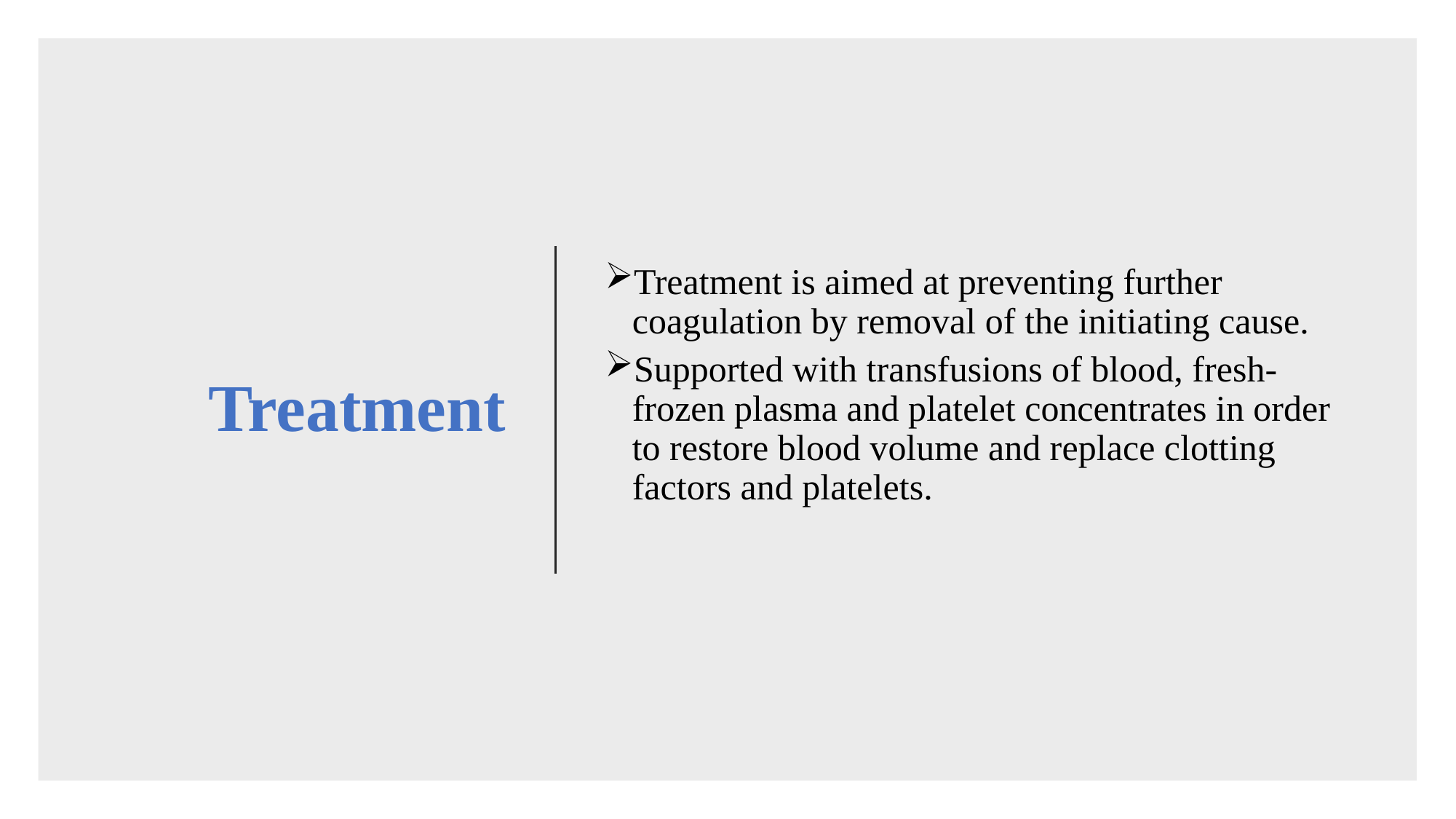

# Treatment
Treatment is aimed at preventing further coagulation by removal of the initiating cause.
Supported with transfusions of blood, fresh-frozen plasma and platelet concentrates in order to restore blood volume and replace clotting factors and platelets.